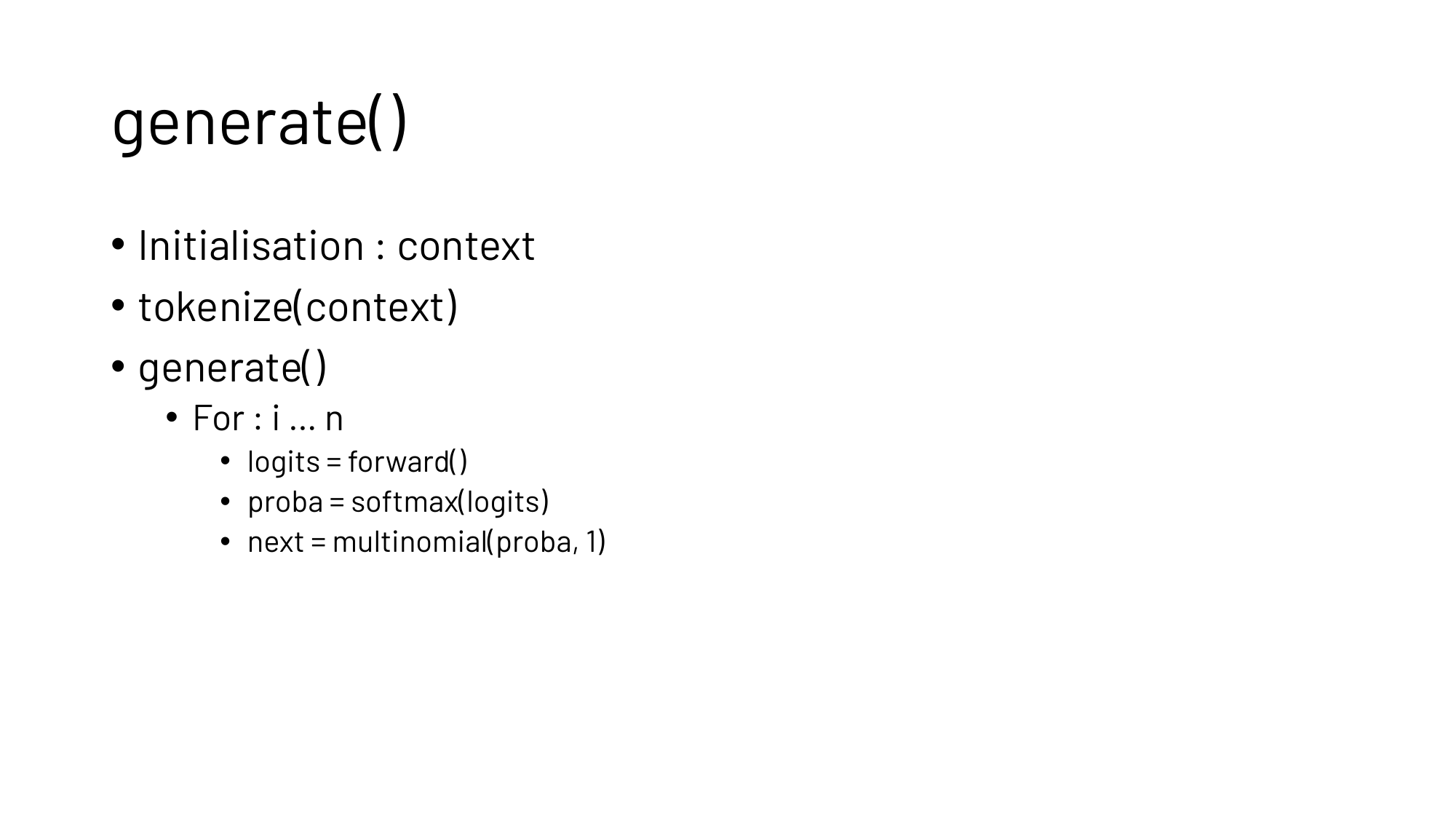

# generate()
Initialisation : context
tokenize(context)
generate()
For : i … n
logits = forward()
proba = softmax(logits)
next = multinomial(proba, 1)